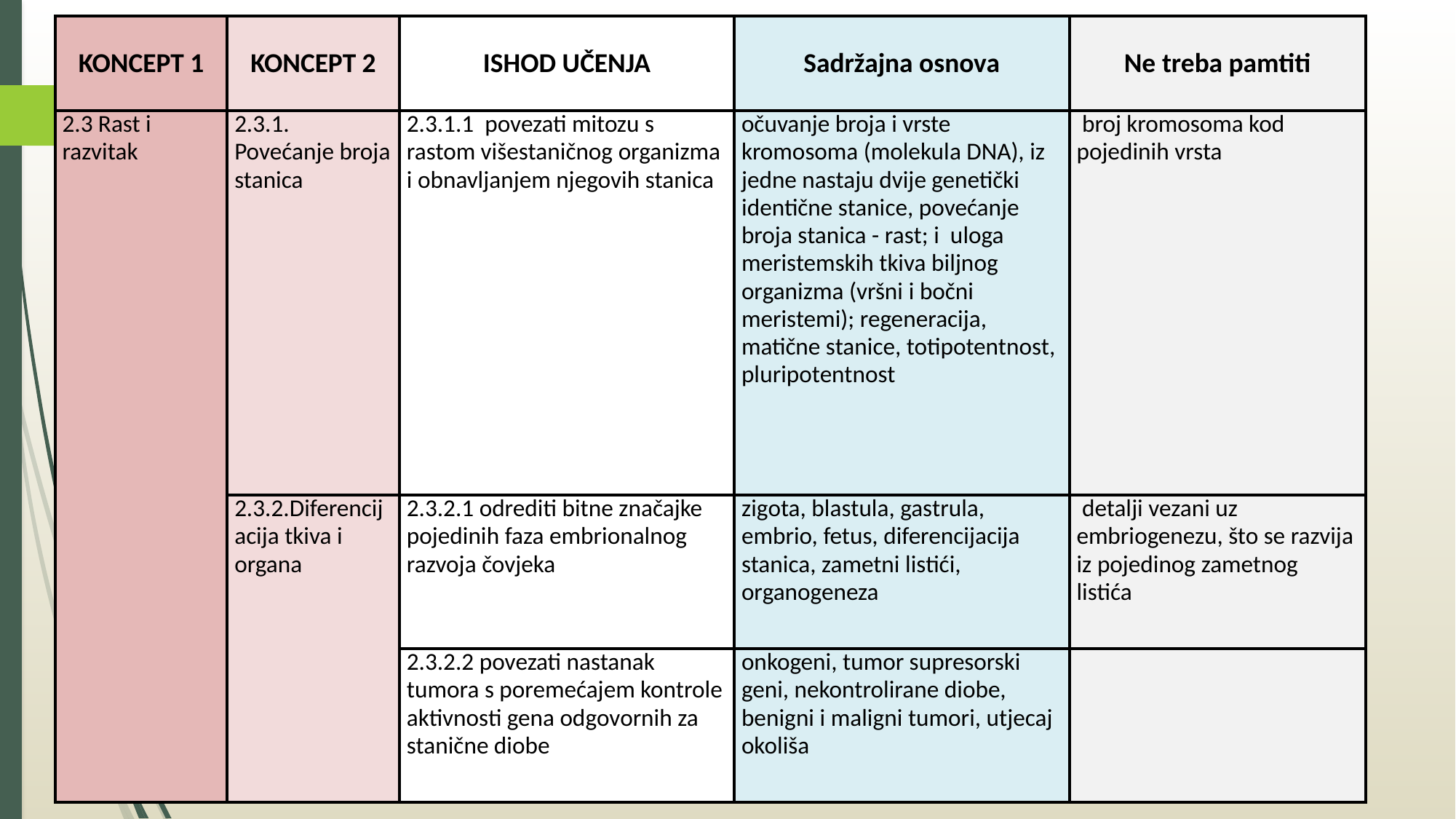

| KONCEPT 1 | KONCEPT 2 | ISHOD UČENJA | Sadržajna osnova | Ne treba pamtiti |
| --- | --- | --- | --- | --- |
| 2.3 Rast i razvitak | 2.3.1. Povećanje broja stanica | 2.3.1.1 povezati mitozu s rastom višestaničnog organizma i obnavljanjem njegovih stanica | očuvanje broja i vrste kromosoma (molekula DNA), iz jedne nastaju dvije genetički identične stanice, povećanje broja stanica - rast; i uloga meristemskih tkiva biljnog organizma (vršni i bočni meristemi); regeneracija, matične stanice, totipotentnost, pluripotentnost | broj kromosoma kod pojedinih vrsta |
|  | 2.3.2.Diferencijacija tkiva i organa | 2.3.2.1 odrediti bitne značajke pojedinih faza embrionalnog razvoja čovjeka | zigota, blastula, gastrula, embrio, fetus, diferencijacija stanica, zametni listići, organogeneza | detalji vezani uz embriogenezu, što se razvija iz pojedinog zametnog listića |
|  |  | 2.3.2.2 povezati nastanak tumora s poremećajem kontrole aktivnosti gena odgovornih za stanične diobe | onkogeni, tumor supresorski geni, nekontrolirane diobe, benigni i maligni tumori, utjecaj okoliša |  |